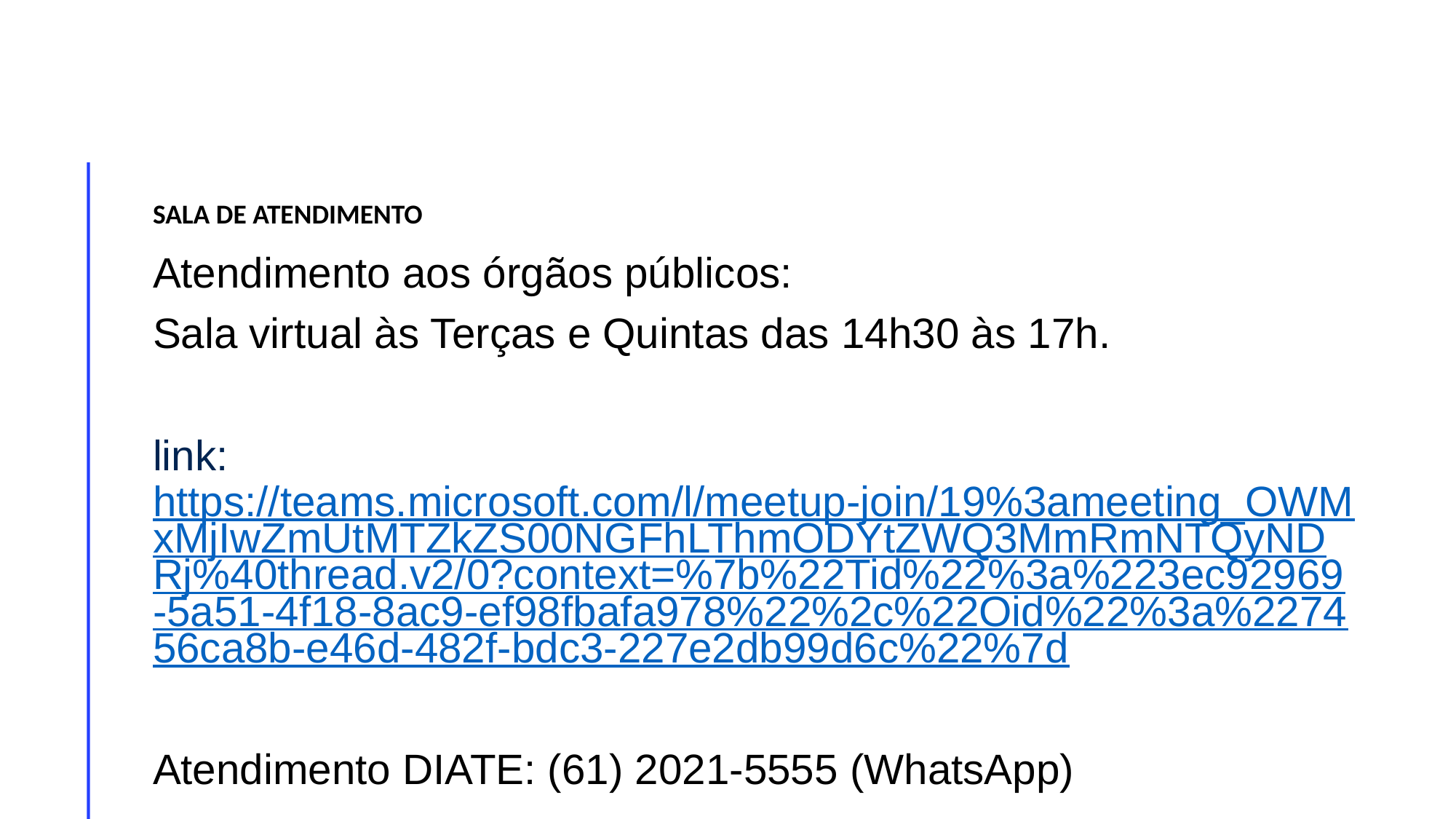

# Sala de Atendimento
Atendimento aos órgãos públicos:
Sala virtual às Terças e Quintas das 14h30 às 17h.

link: https://teams.microsoft.com/l/meetup-join/19%3ameeting_OWMxMjIwZmUtMTZkZS00NGFhLThmODYtZWQ3MmRmNTQyNDRj%40thread.v2/0?context=%7b%22Tid%22%3a%223ec92969-5a51-4f18-8ac9-ef98fbafa978%22%2c%22Oid%22%3a%227456ca8b-e46d-482f-bdc3-227e2db99d6c%22%7d

Atendimento DIATE: (61) 2021-5555 (WhatsApp)